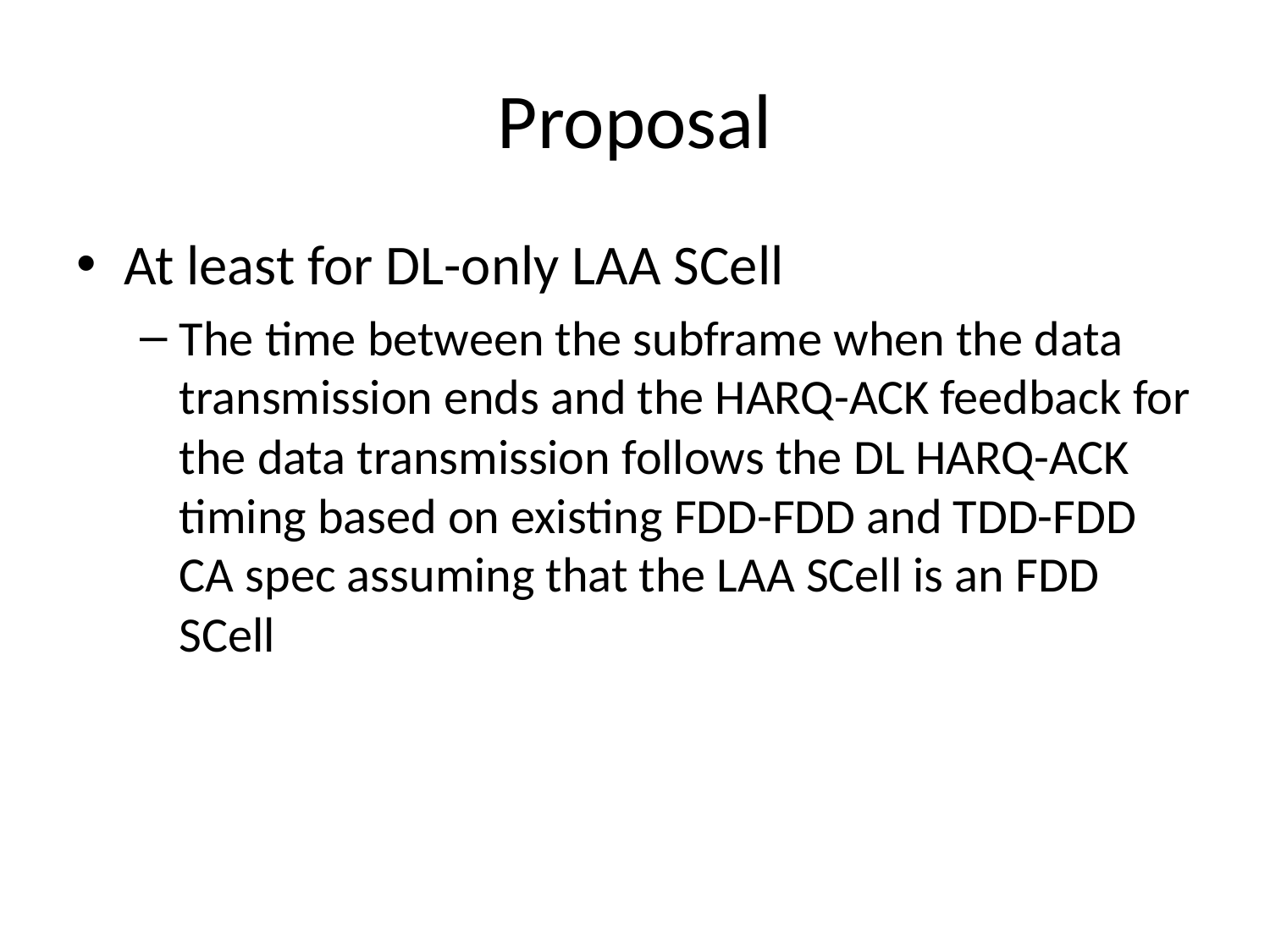

# Proposal
At least for DL-only LAA SCell
The time between the subframe when the data transmission ends and the HARQ-ACK feedback for the data transmission follows the DL HARQ-ACK timing based on existing FDD-FDD and TDD-FDD CA spec assuming that the LAA SCell is an FDD SCell